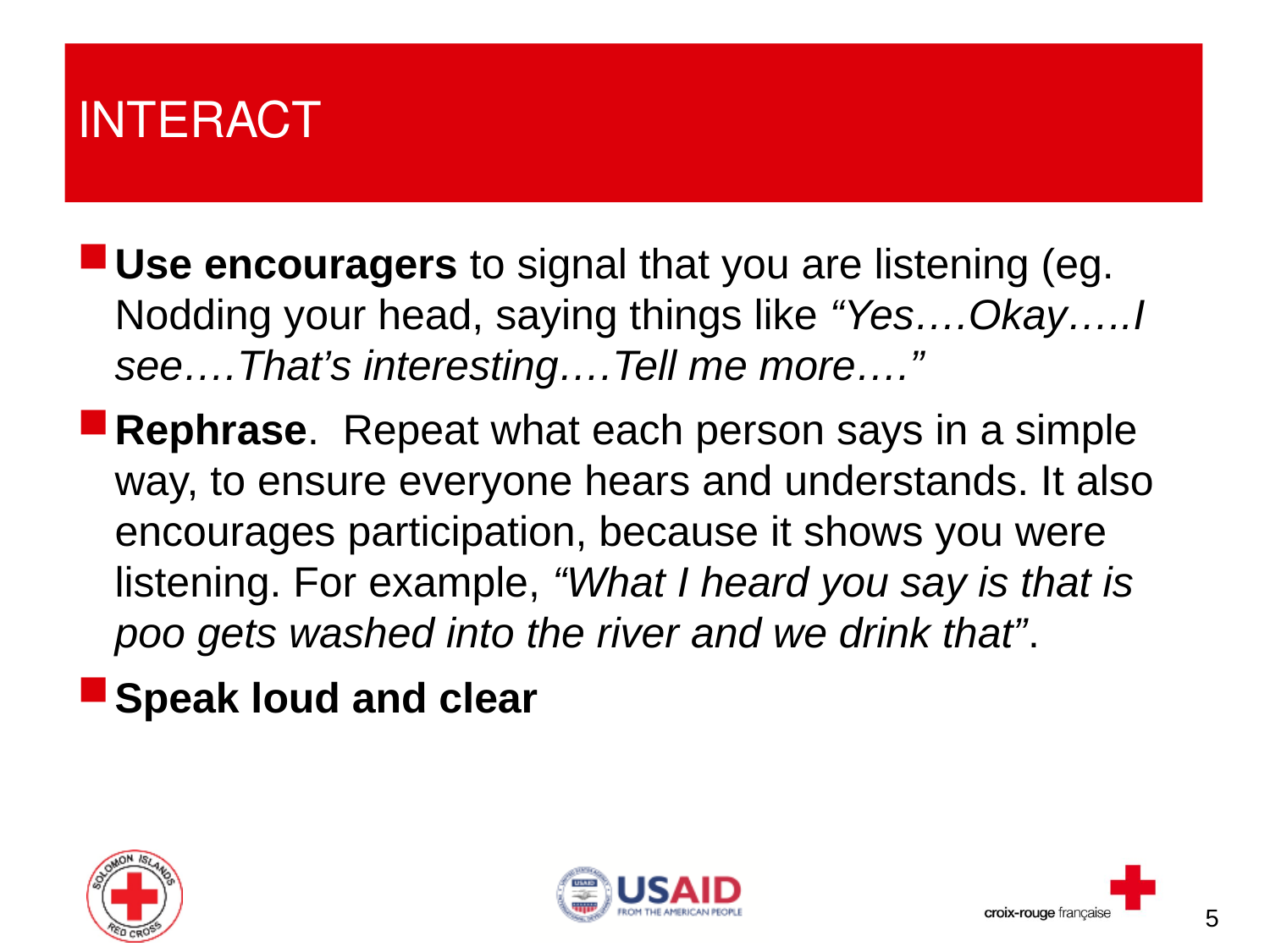

# Interact
Use encouragers to signal that you are listening (eg. Nodding your head, saying things like “Yes….Okay…..I see….That’s interesting….Tell me more….”
Rephrase.  Repeat what each person says in a simple way, to ensure everyone hears and understands. It also encourages participation, because it shows you were listening. For example, “What I heard you say is that is poo gets washed into the river and we drink that”.
Speak loud and clear

5